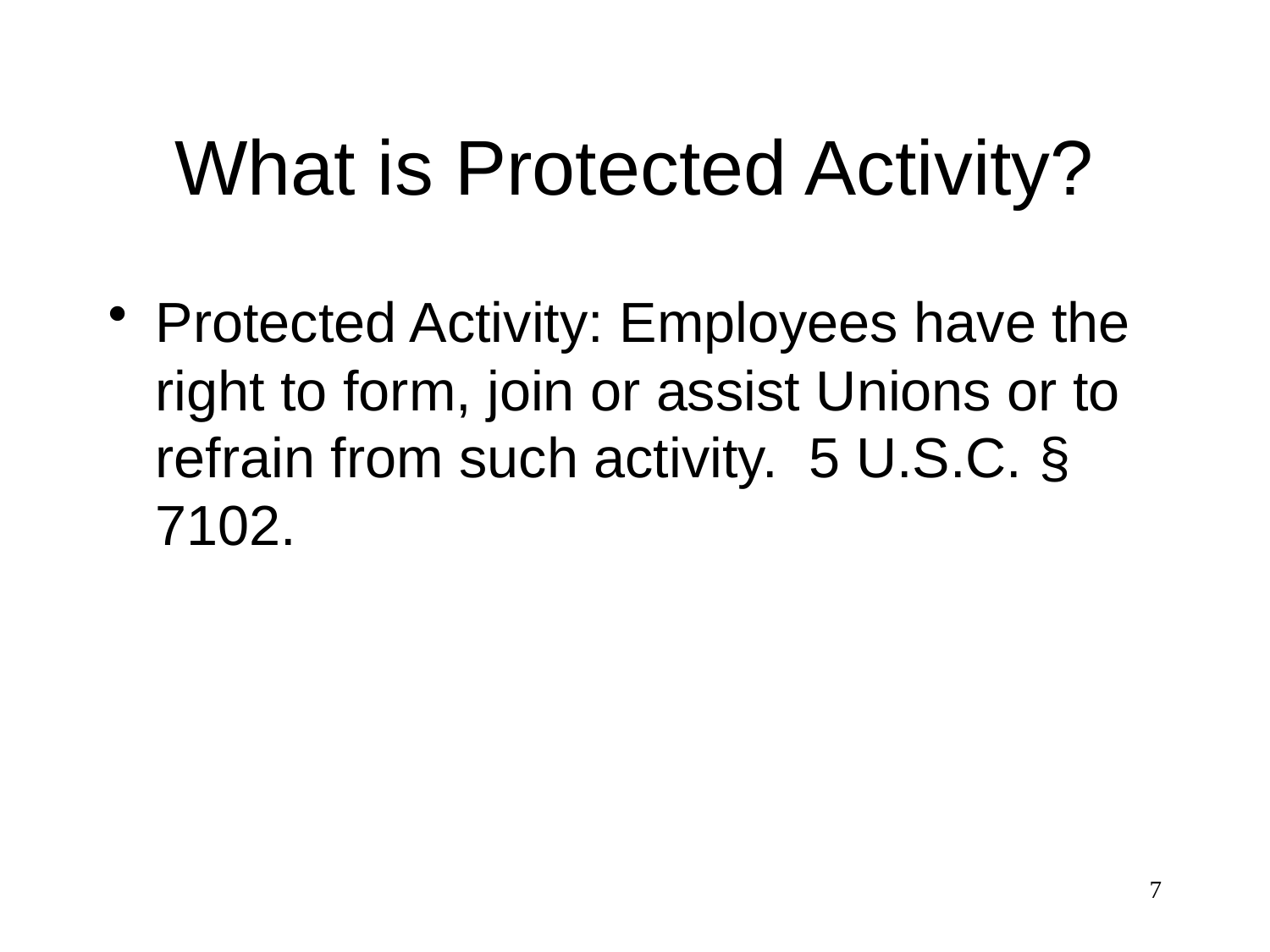

# What is Protected Activity?

Protected Activity: Employees have the right to form, join or assist Unions or to refrain from such activity.  5 U.S.C. § 7102.
7